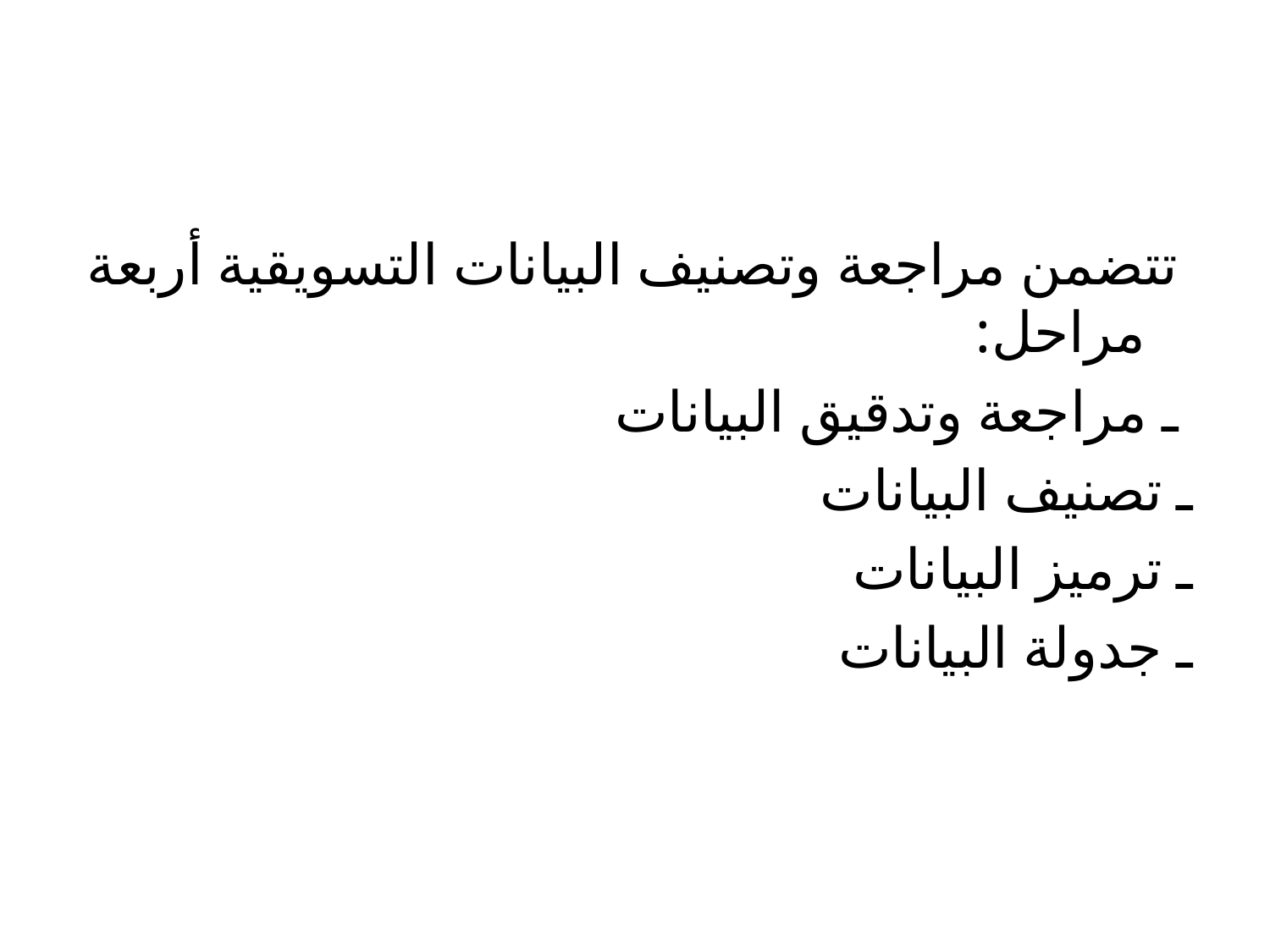

#
 تتضمن مراجعة وتصنيف البيانات التسويقية أربعة مراحل:
 ـ مراجعة وتدقيق البيانات
ـ تصنيف البيانات
ـ ترميز البيانات
ـ جدولة البيانات